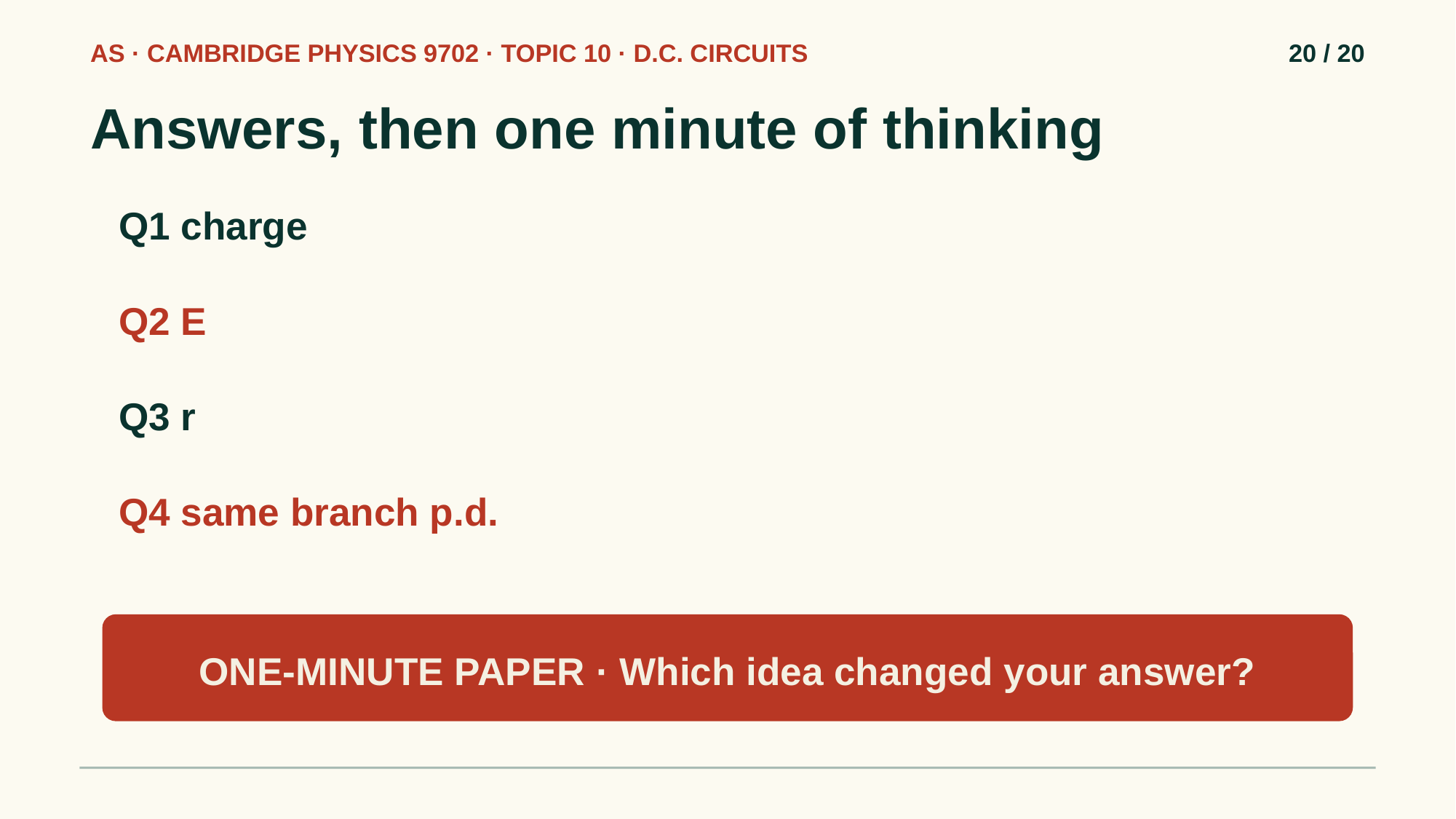

AS · CAMBRIDGE PHYSICS 9702 · TOPIC 10 · D.C. CIRCUITS
20 / 20
Answers, then one minute of thinking
Q1 charge
Q2 E
Q3 r
Q4 same branch p.d.

ONE-MINUTE PAPER · Which idea changed your answer?